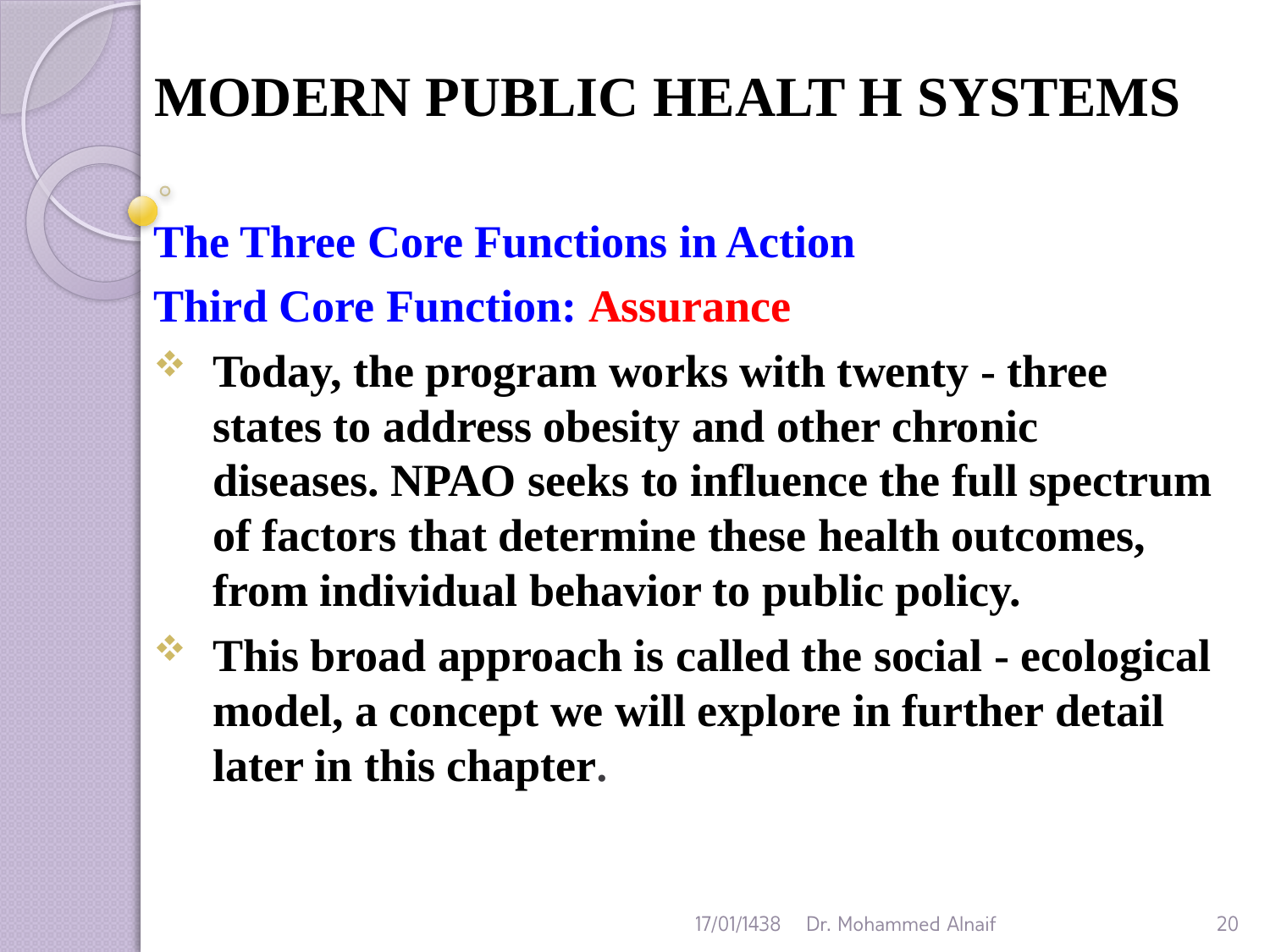

# MODERN PUBLIC HEALT H SYSTEMS
The Three Core Functions in Action
Third Core Function: Assurance
Today, the program works with twenty - three states to address obesity and other chronic diseases. NPAO seeks to influence the full spectrum of factors that determine these health outcomes, from individual behavior to public policy.
This broad approach is called the social - ecological model, a concept we will explore in further detail later in this chapter.
17/01/1438
Dr. Mohammed Alnaif
20